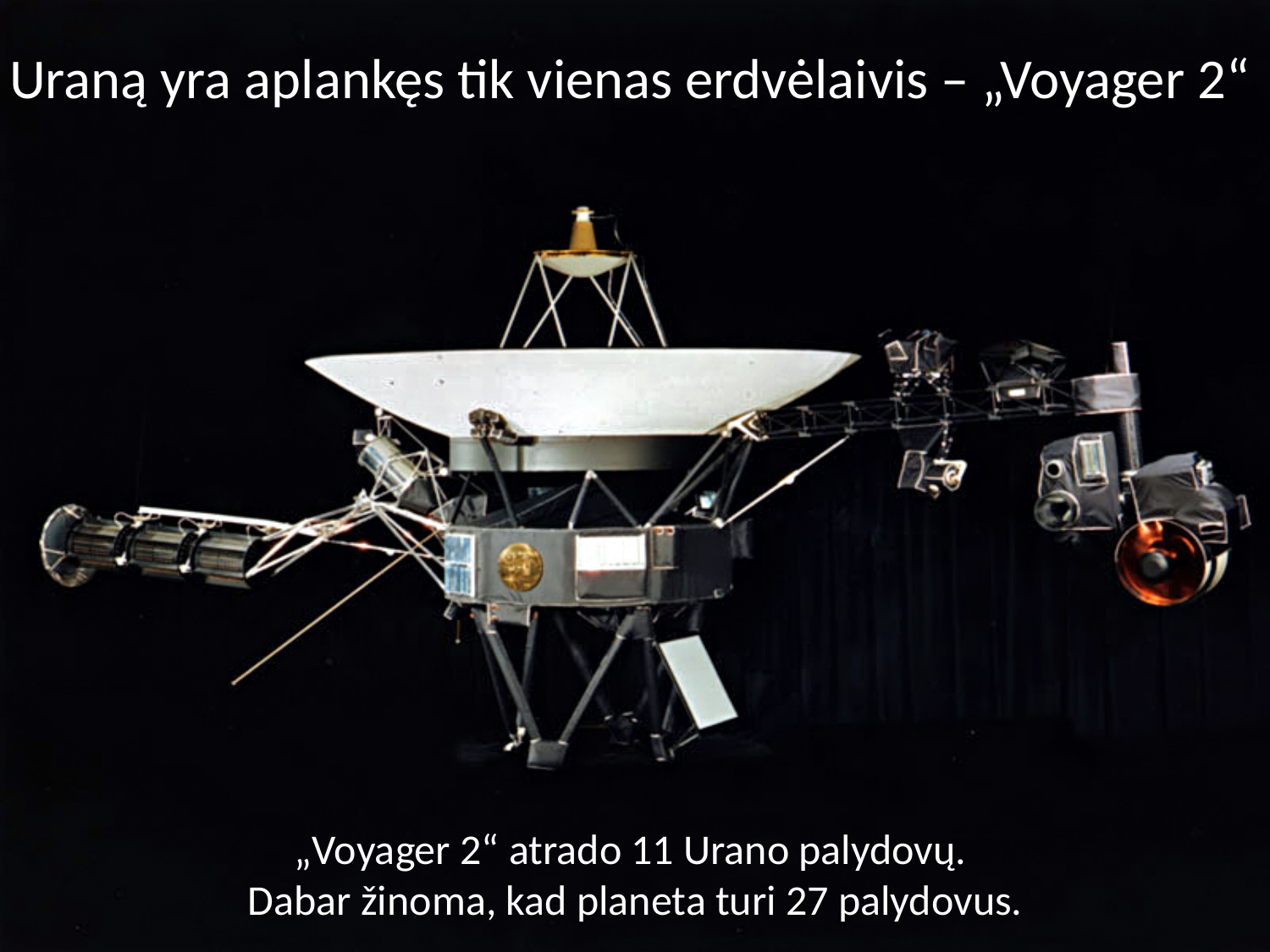

Uraną yra aplankęs tik vienas erdvėlaivis – „Voyager 2“
„Voyager 2“ atrado 11 Urano palydovų.
Dabar žinoma, kad planeta turi 27 palydovus.